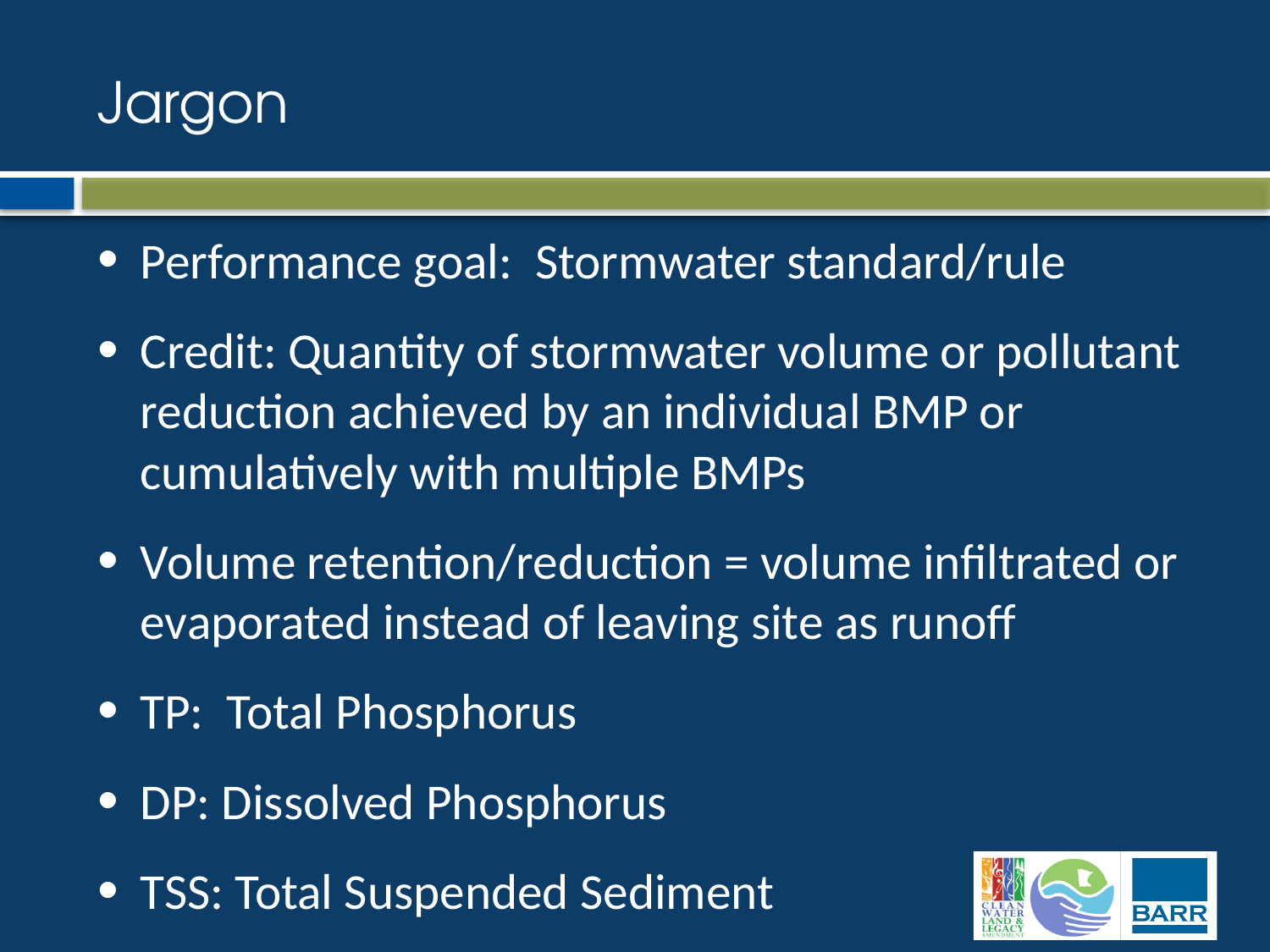

# Jargon
Performance goal:  Stormwater standard/rule
Credit: Quantity of stormwater volume or pollutant reduction achieved by an individual BMP or cumulatively with multiple BMPs
Volume retention/reduction = volume infiltrated or evaporated instead of leaving site as runoff
TP:  Total Phosphorus
DP: Dissolved Phosphorus
TSS: Total Suspended Sediment